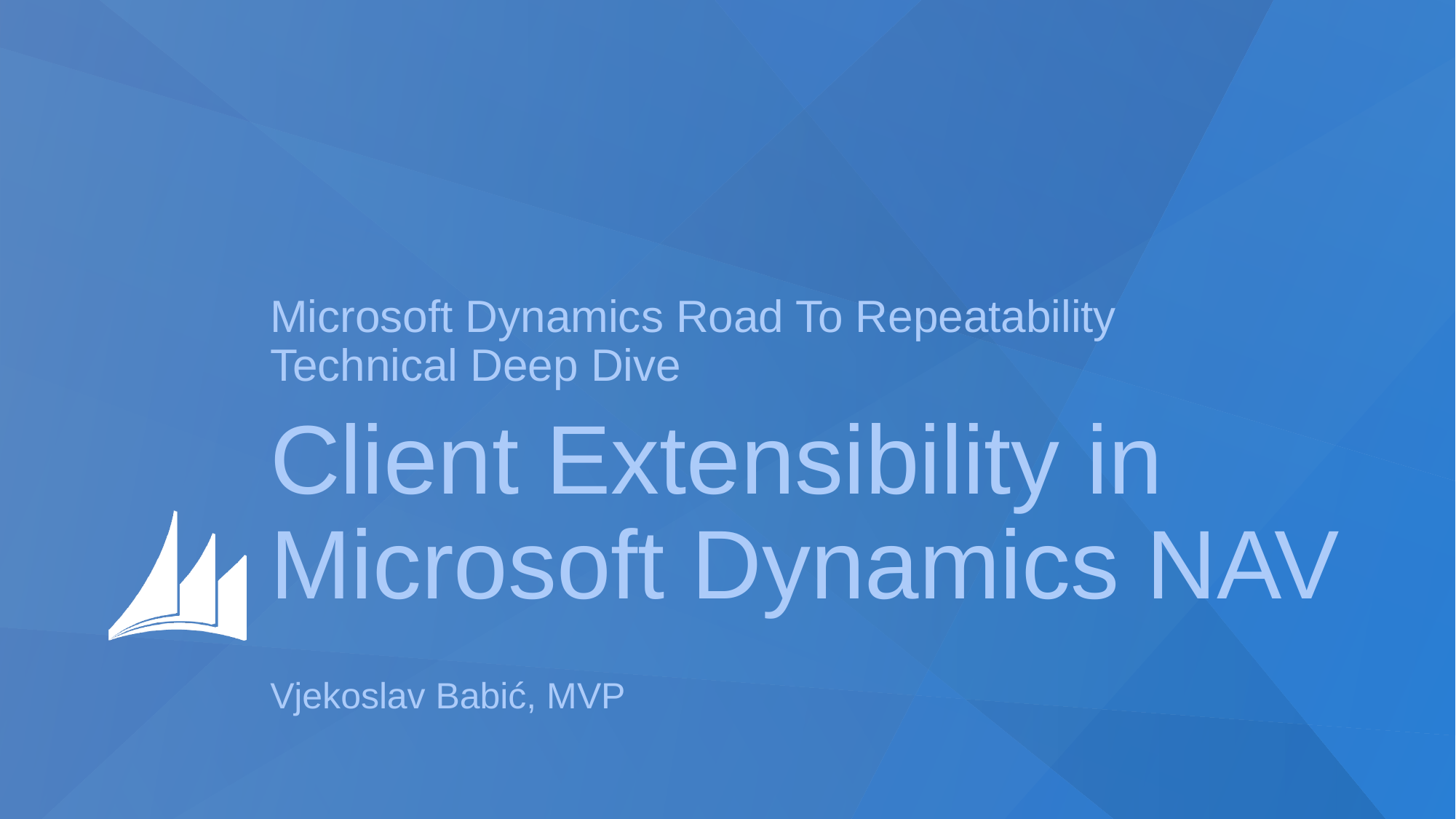

# Microsoft Dynamics Road To Repeatability Technical Deep Dive Client Extensibility in Microsoft Dynamics NAV
Vjekoslav Babić, MVP